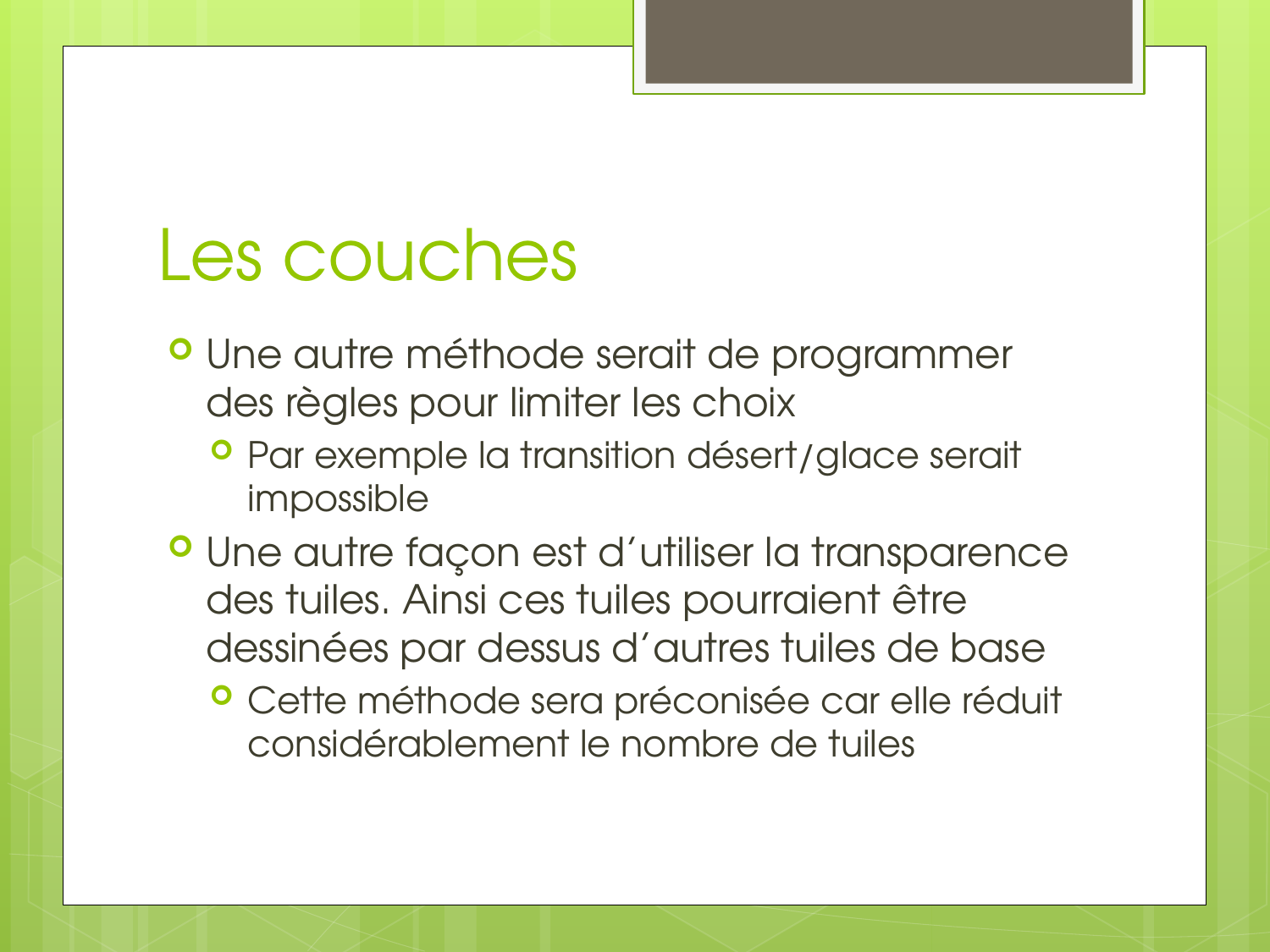

# Les couches
Une autre méthode serait de programmer des règles pour limiter les choix
Par exemple la transition désert/glace serait impossible
Une autre façon est d’utiliser la transparence des tuiles. Ainsi ces tuiles pourraient être dessinées par dessus d’autres tuiles de base
Cette méthode sera préconisée car elle réduit considérablement le nombre de tuiles